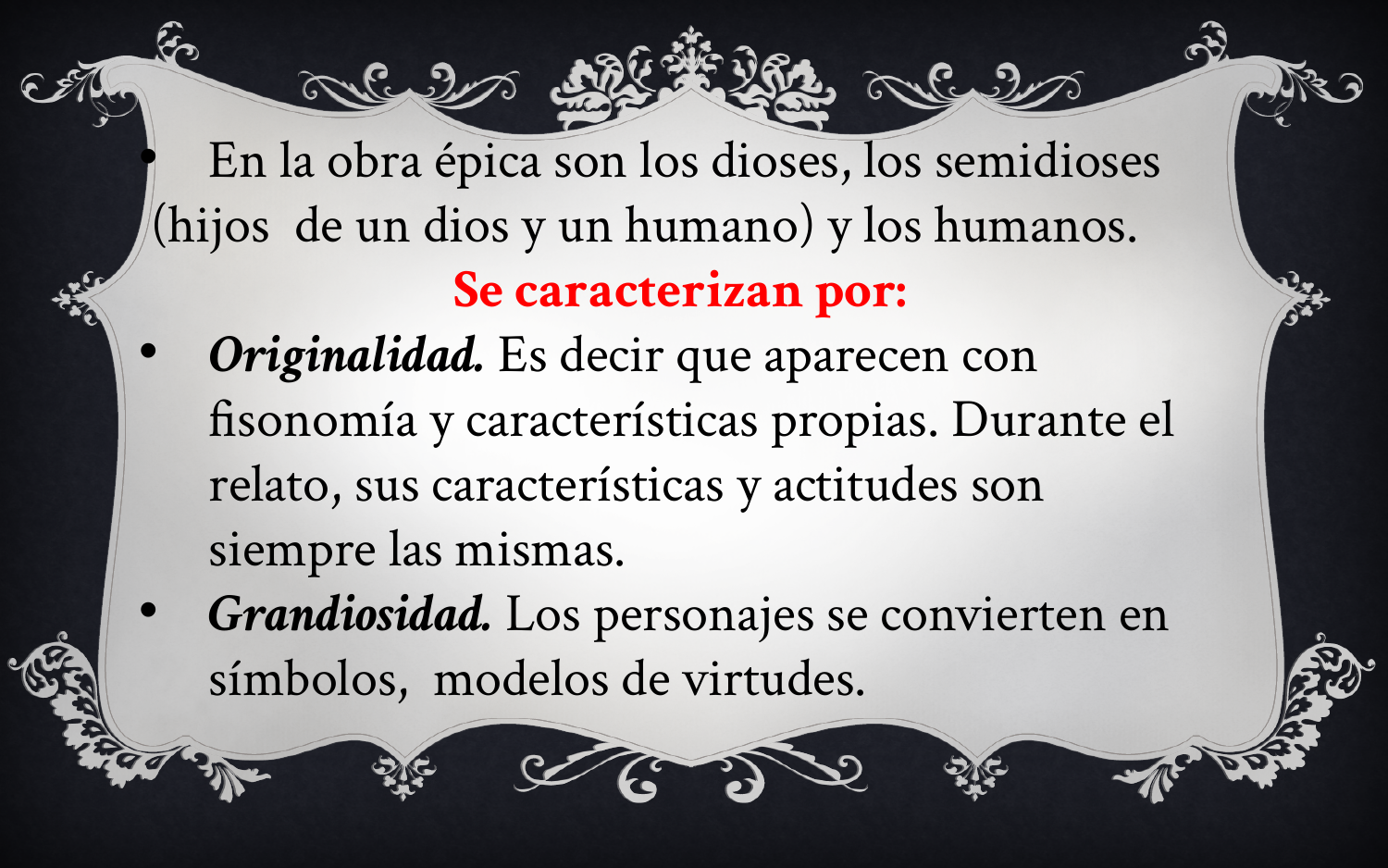

En la obra épica son los dioses, los semidioses
 (hijos  de un dios y un humano) y los humanos.
Se caracterizan por:
Originalidad. Es decir que aparecen con fisonomía y características propias. Durante el relato, sus características y actitudes son siempre las mismas.
Grandiosidad. Los personajes se convierten en símbolos,  modelos de virtudes.